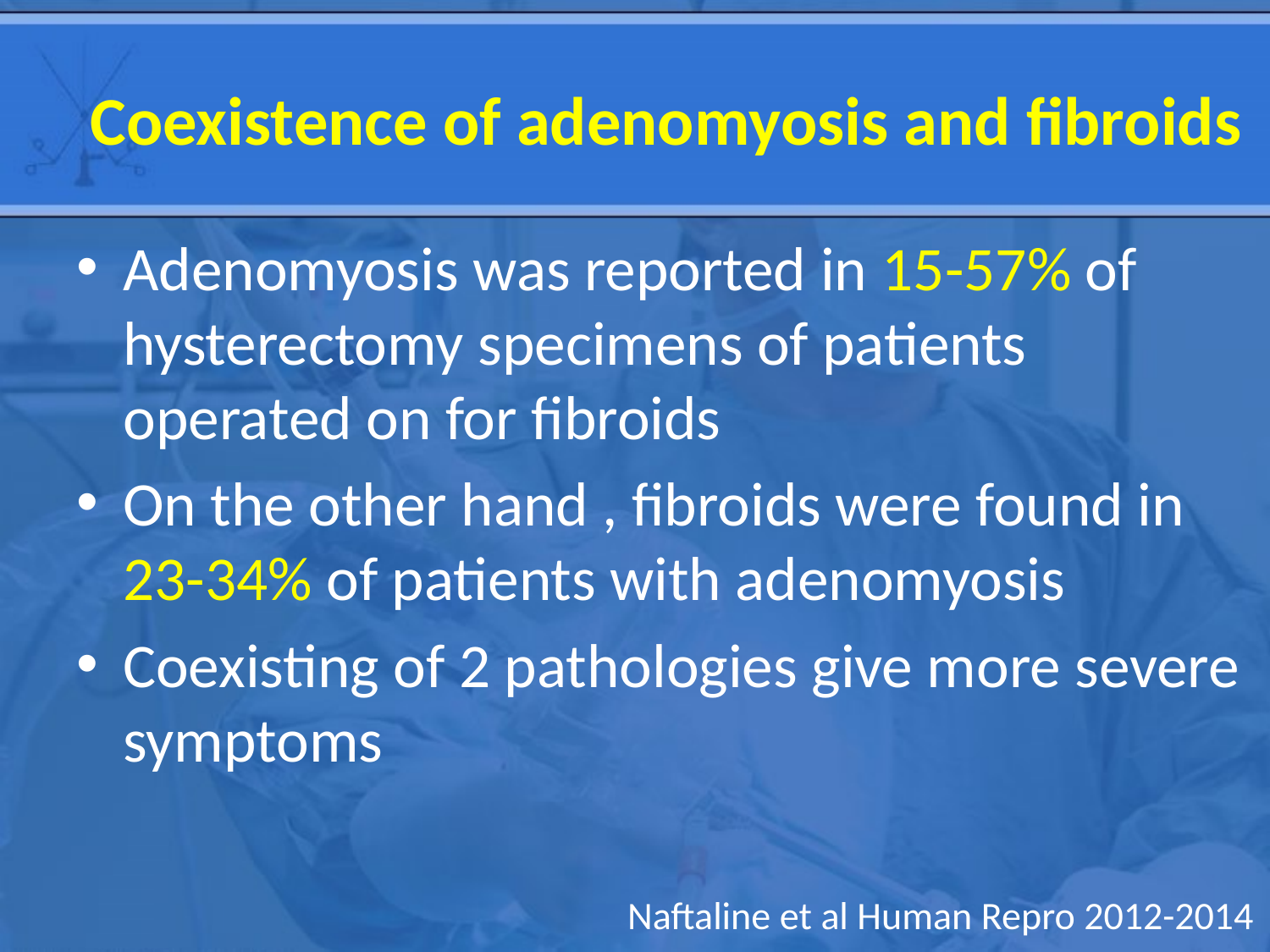

# Coexistence of adenomyosis and fibroids
Adenomyosis was reported in 15-57% of hysterectomy specimens of patients operated on for fibroids
On the other hand , fibroids were found in 23-34% of patients with adenomyosis
Coexisting of 2 pathologies give more severe symptoms

                                                              Naftaline et al Human Repro 2012-2014
                                                                                   Taran et al  Fertil Steril 2010